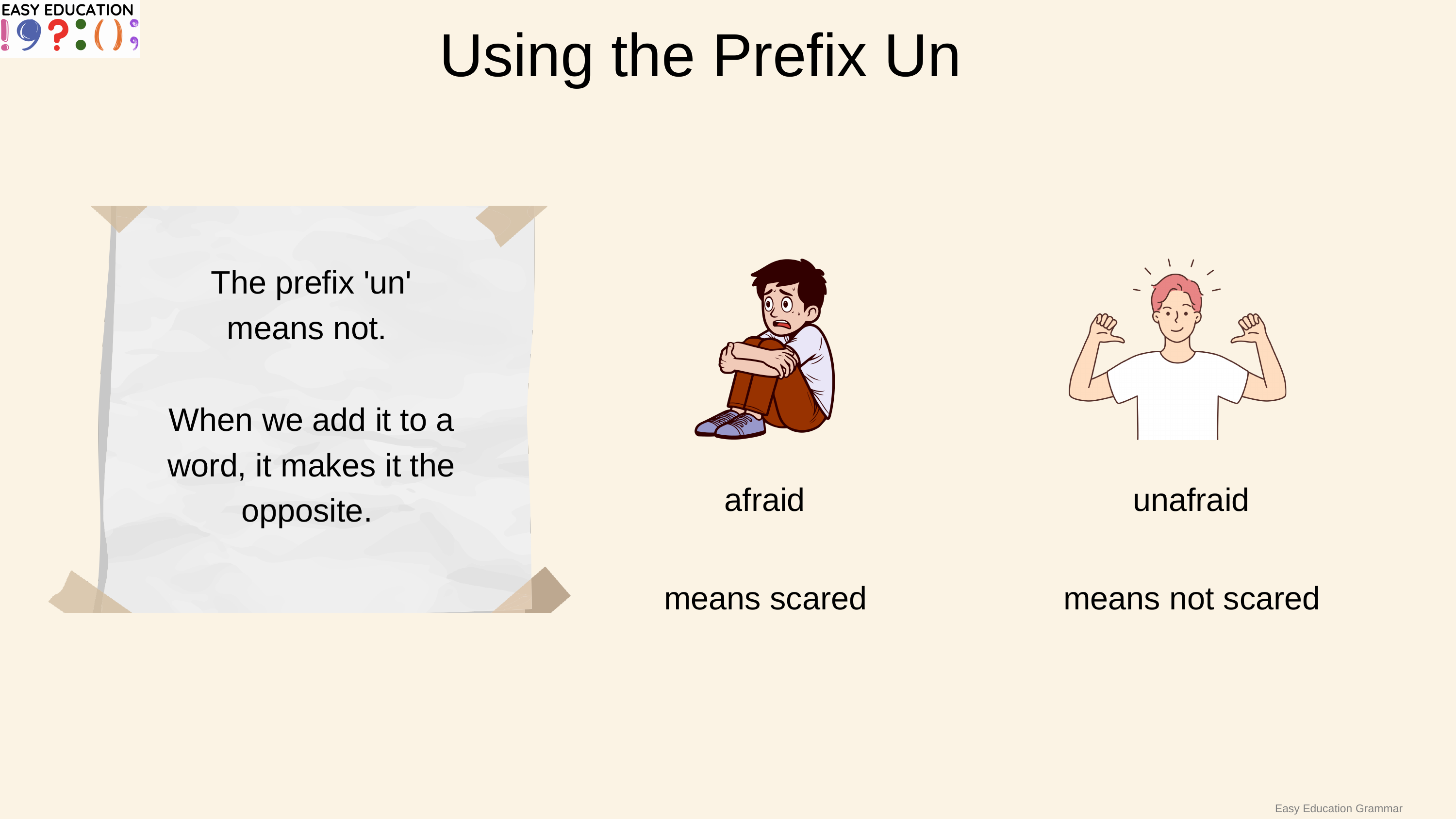

Using the Prefix Un

The prefix 'un' means not.

When we add it to a word, it makes it the opposite.
afraid
unafraid
means scared
means not scared